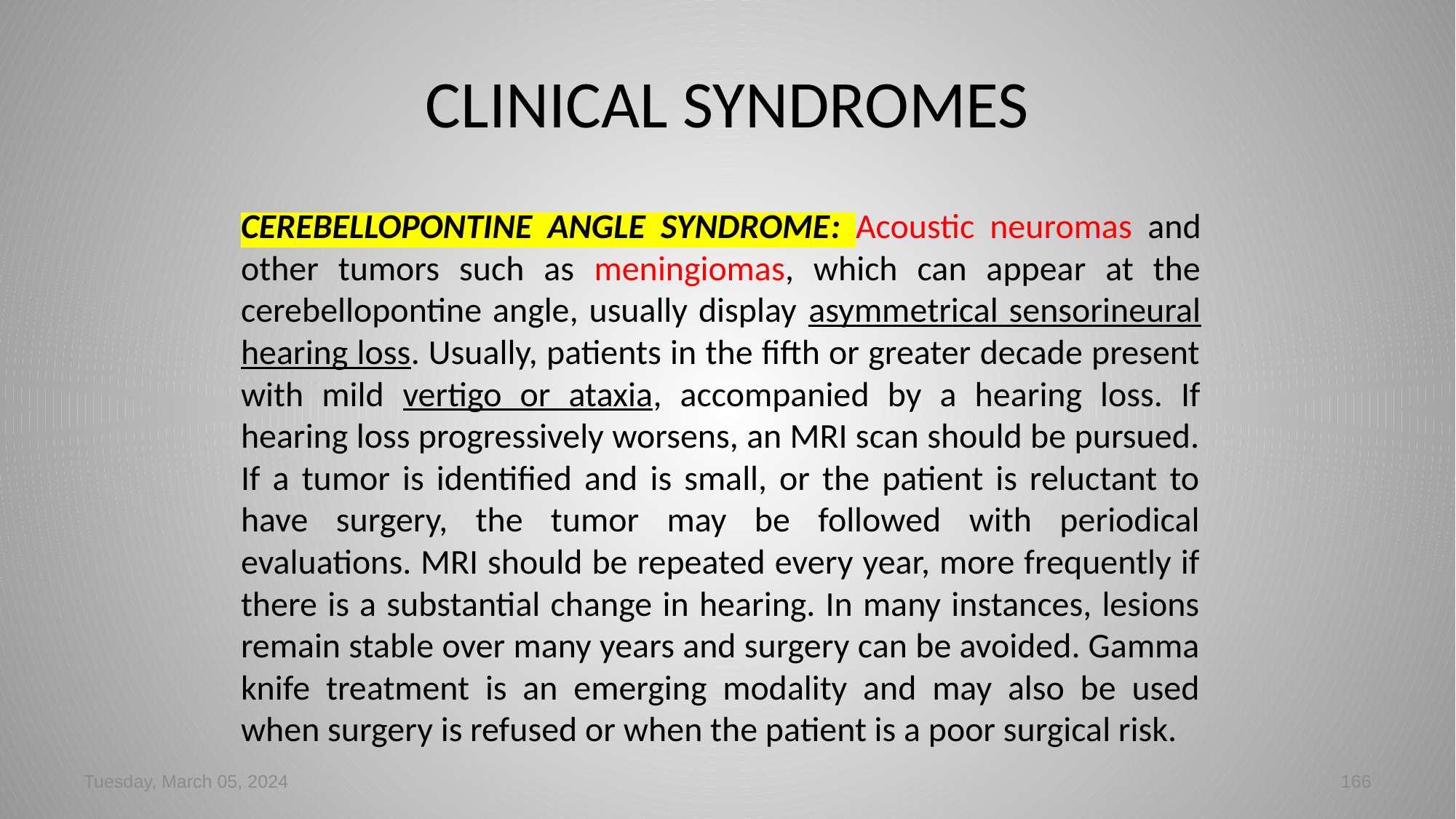

# CLINICAL SYNDROMES
CEREBELLOPONTINE ANGLE SYNDROME: Acoustic neuromas and other tumors such as meningiomas, which can appear at the cerebellopontine angle, usually display asymmetrical sensorineural hearing loss. Usually, patients in the fifth or greater decade present with mild vertigo or ataxia, accompanied by a hearing loss. If hearing loss progressively worsens, an MRI scan should be pursued. If a tumor is identified and is small, or the patient is reluctant to have surgery, the tumor may be followed with periodical evaluations. MRI should be repeated every year, more frequently if there is a substantial change in hearing. In many instances, lesions remain stable over many years and surgery can be avoided. Gamma knife treatment is an emerging modality and may also be used when surgery is refused or when the patient is a poor surgical risk.
Tuesday, March 05, 2024
166